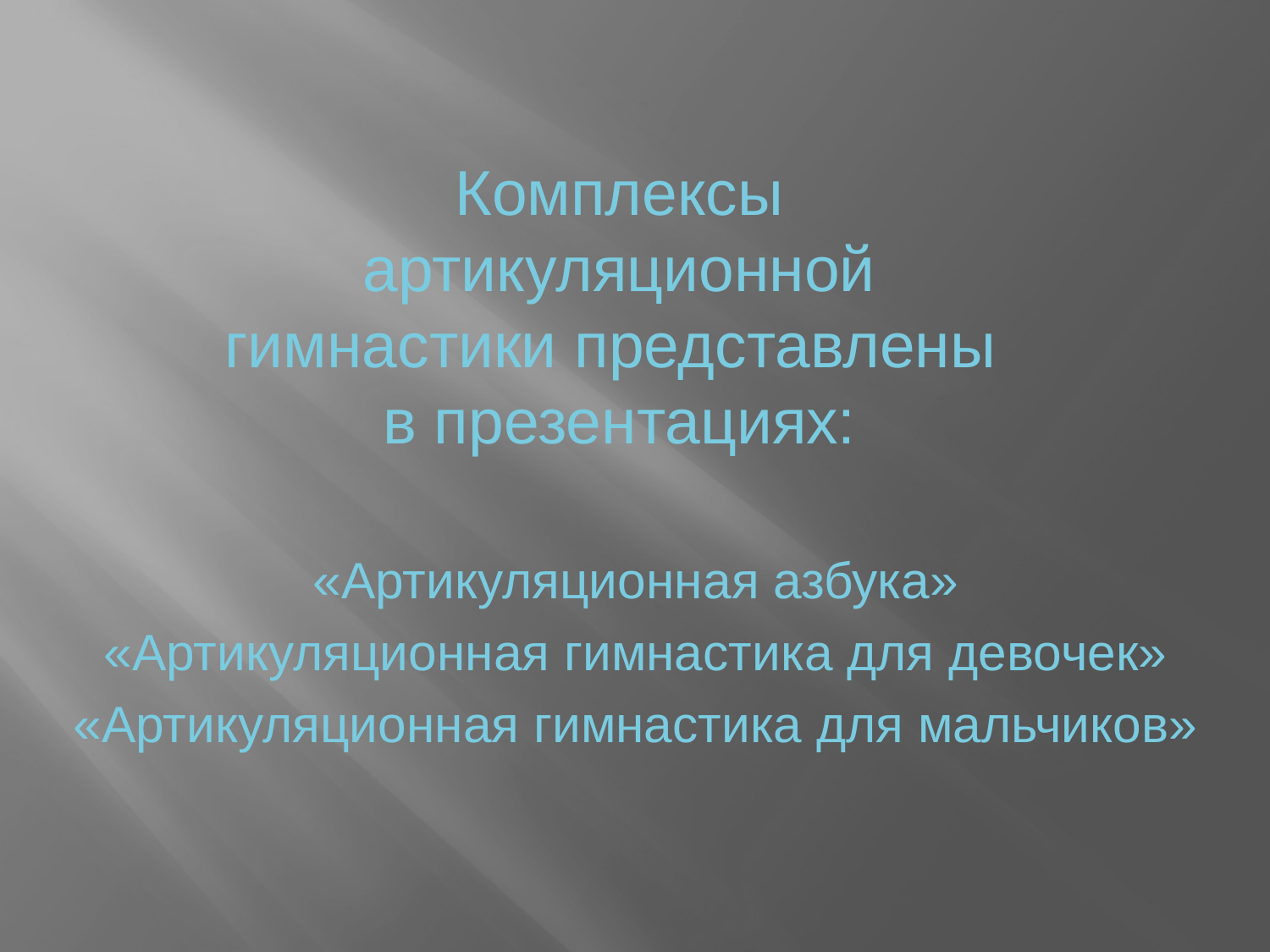

Комплексы артикуляционной гимнастики представлены
в презентациях:
«Артикуляционная азбука»
«Артикуляционная гимнастика для девочек»
«Артикуляционная гимнастика для мальчиков»